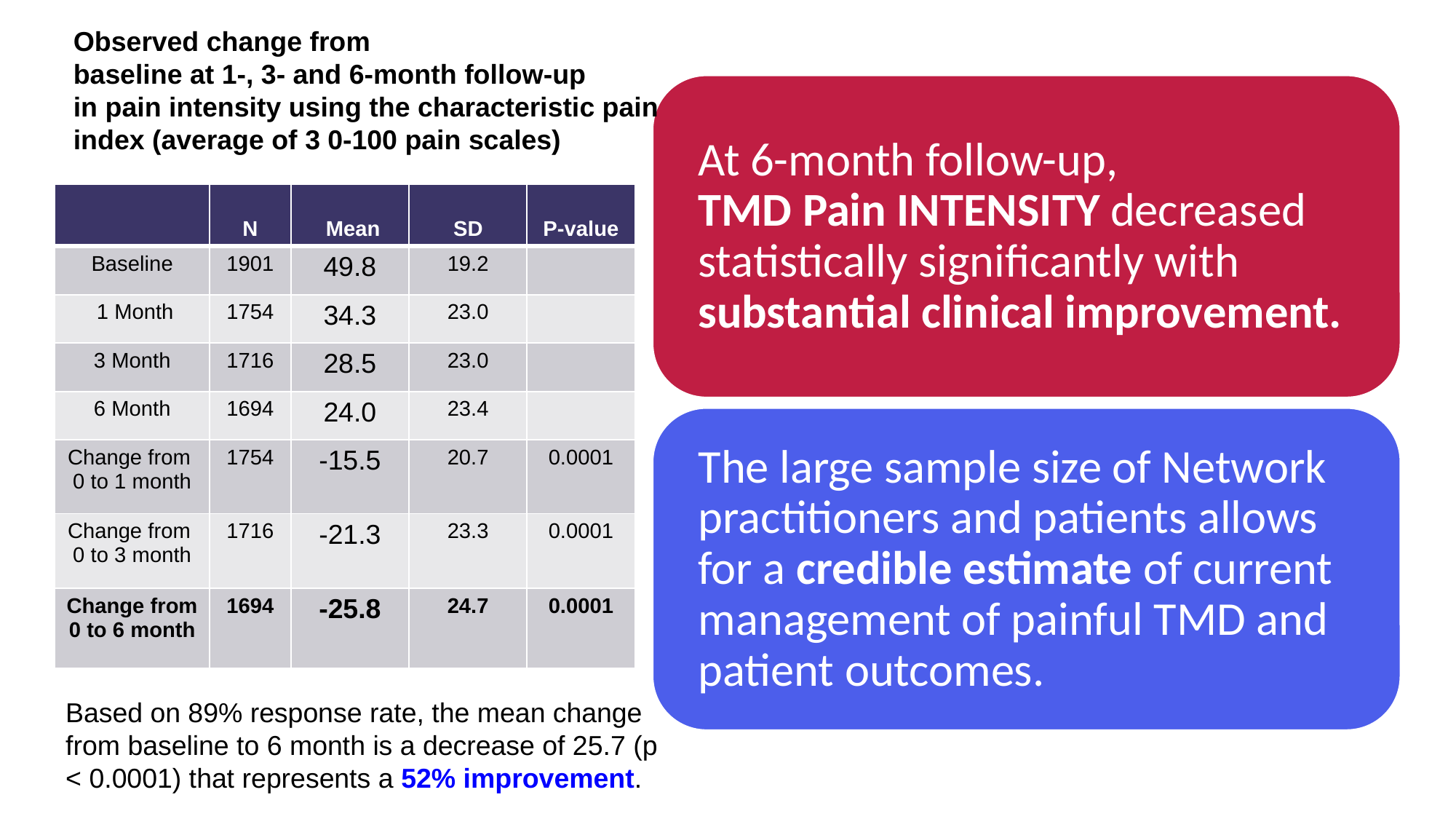

Observed change from
baseline at 1-, 3- and 6-month follow-up
in pain intensity using the characteristic pain index (average of 3 0-100 pain scales)
# CONCLUSION
At 6-month follow-up,
TMD Pain INTENSITY decreased statistically significantly with substantial clinical improvement.
The large sample size of Network practitioners and patients allows for a credible estimate of current management of painful TMD and patient outcomes.
|  | N | Mean | SD | P-value |
| --- | --- | --- | --- | --- |
| Baseline | 1901 | 49.8 | 19.2 |  |
| 1 Month | 1754 | 34.3 | 23.0 |  |
| 3 Month | 1716 | 28.5 | 23.0 |  |
| 6 Month | 1694 | 24.0 | 23.4 |  |
| Change from 0 to 1 month | 1754 | -15.5 | 20.7 | 0.0001 |
| Change from 0 to 3 month | 1716 | -21.3 | 23.3 | 0.0001 |
| Change from 0 to 6 month | 1694 | -25.8 | 24.7 | 0.0001 |
Based on 89% response rate, the mean change from baseline to 6 month is a decrease of 25.7 (p < 0.0001) that represents a 52% improvement.